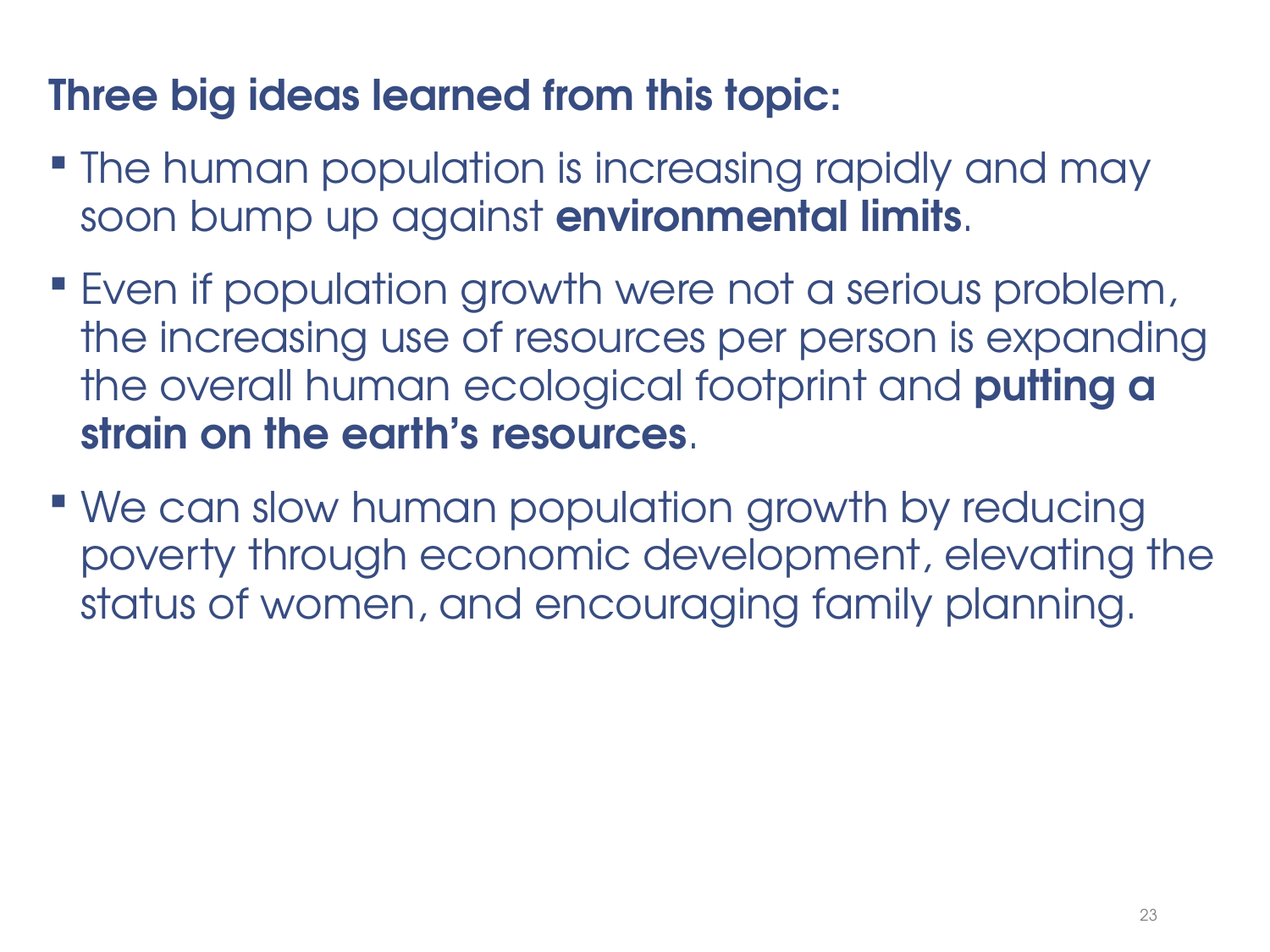

Three big ideas learned from this topic:
The human population is increasing rapidly and may soon bump up against environmental limits.
Even if population growth were not a serious problem, the increasing use of resources per person is expanding the overall human ecological footprint and putting a strain on the earth’s resources.
We can slow human population growth by reducing poverty through economic development, elevating the status of women, and encouraging family planning.
23